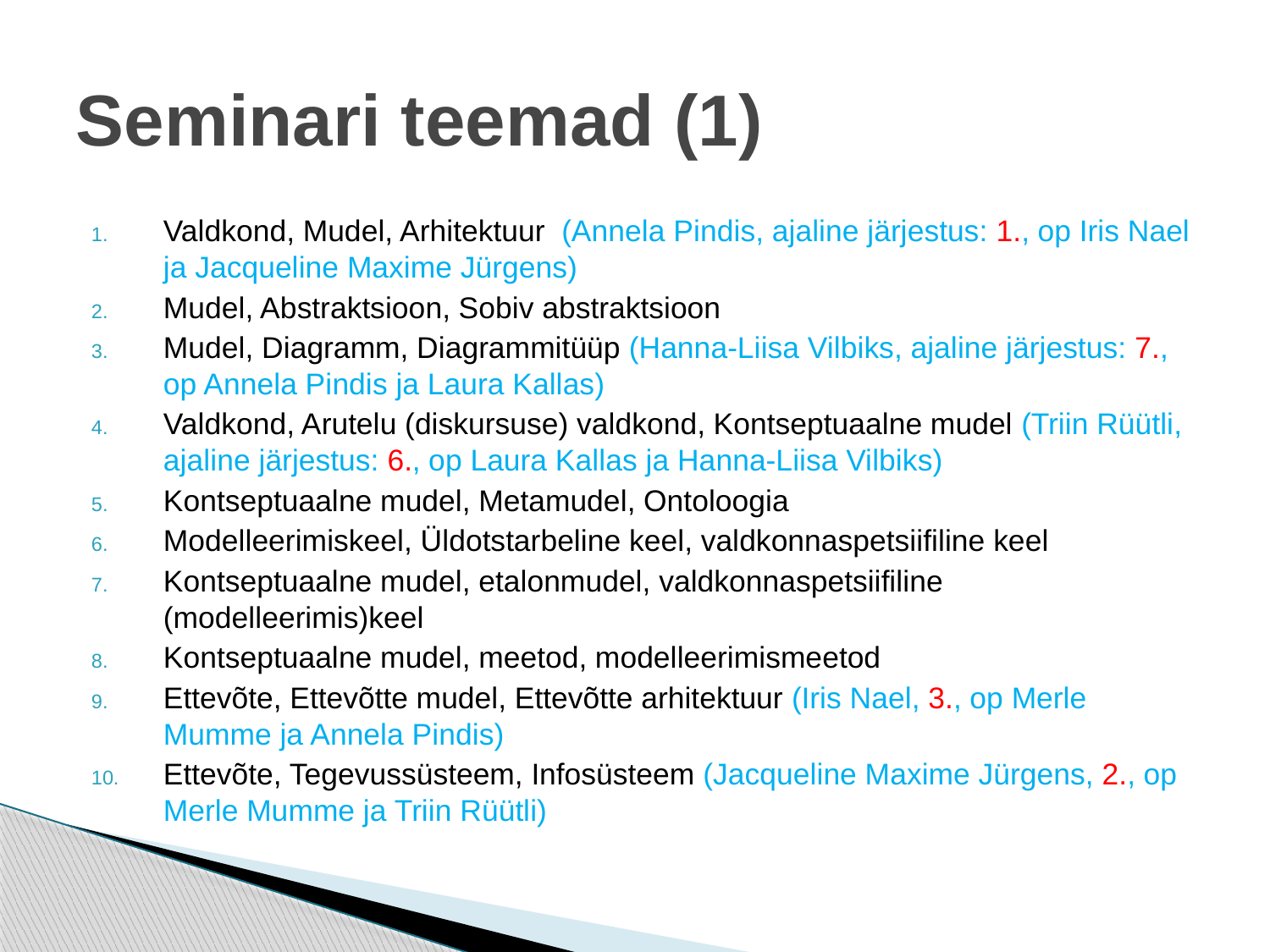

# Seminari teemad (1)
Valdkond, Mudel, Arhitektuur  (Annela Pindis, ajaline järjestus: 1., op Iris Nael ja Jacqueline Maxime Jürgens)
Mudel, Abstraktsioon, Sobiv abstraktsioon
Mudel, Diagramm, Diagrammitüüp (Hanna-Liisa Vilbiks, ajaline järjestus: 7., op Annela Pindis ja Laura Kallas)
Valdkond, Arutelu (diskursuse) valdkond, Kontseptuaalne mudel (Triin Rüütli, ajaline järjestus: 6., op Laura Kallas ja Hanna-Liisa Vilbiks)
Kontseptuaalne mudel, Metamudel, Ontoloogia
Modelleerimiskeel, Üldotstarbeline keel, valdkonnaspetsiifiline keel
Kontseptuaalne mudel, etalonmudel, valdkonnaspetsiifiline (modelleerimis)keel
Kontseptuaalne mudel, meetod, modelleerimismeetod
Ettevõte, Ettevõtte mudel, Ettevõtte arhitektuur (Iris Nael, 3., op Merle Mumme ja Annela Pindis)
Ettevõte, Tegevussüsteem, Infosüsteem (Jacqueline Maxime Jürgens, 2., op Merle Mumme ja Triin Rüütli)